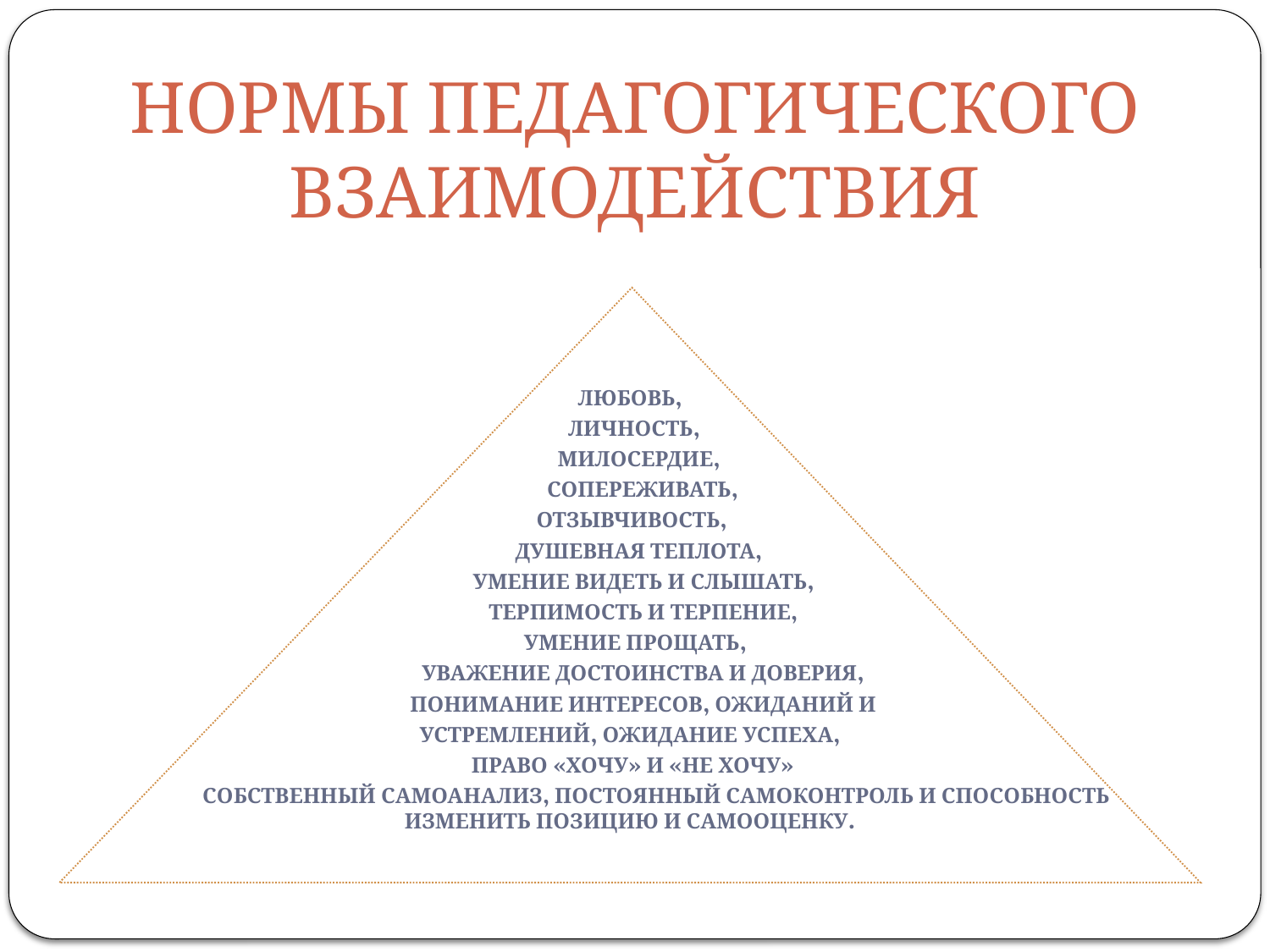

НОРМЫ ПЕДАГОГИЧЕСКОГО ВЗАИМОДЕЙСТВИЯ

ЛЮБОВЬ,
                                                                                          ЛИЧНОСТЬ,
                                                                                        МИЛОСЕРДИЕ,
                                                                                      СОПЕРЕЖИВАТЬ,
                                                                                    ОТЗЫВЧИВОСТЬ,
                                                                                ДУШЕВНАЯ ТЕПЛОТА,
                                                                        УМЕНИЕ ВИДЕТЬ И СЛЫШАТЬ,
                                                                           ТЕРПИМОСТЬ И ТЕРПЕНИЕ,
   УМЕНИЕ ПРОЩАТЬ,
     УВАЖЕНИЕ ДОСТОИНСТВА И ДОВЕРИЯ,
      ПОНИМАНИЕ ИНТЕРЕСОВ, ОЖИДАНИЙ И
УСТРЕМЛЕНИЙ, ОЖИДАНИЕ УСПЕХА,
 ПРАВО «ХОЧУ» И «НЕ ХОЧУ»
          СОБСТВЕННЫЙ САМОАНАЛИЗ, ПОСТОЯННЫЙ САМОКОНТРОЛЬ И СПОСОБНОСТЬ ИЗМЕНИТЬ ПОЗИЦИЮ И САМООЦЕНКУ.